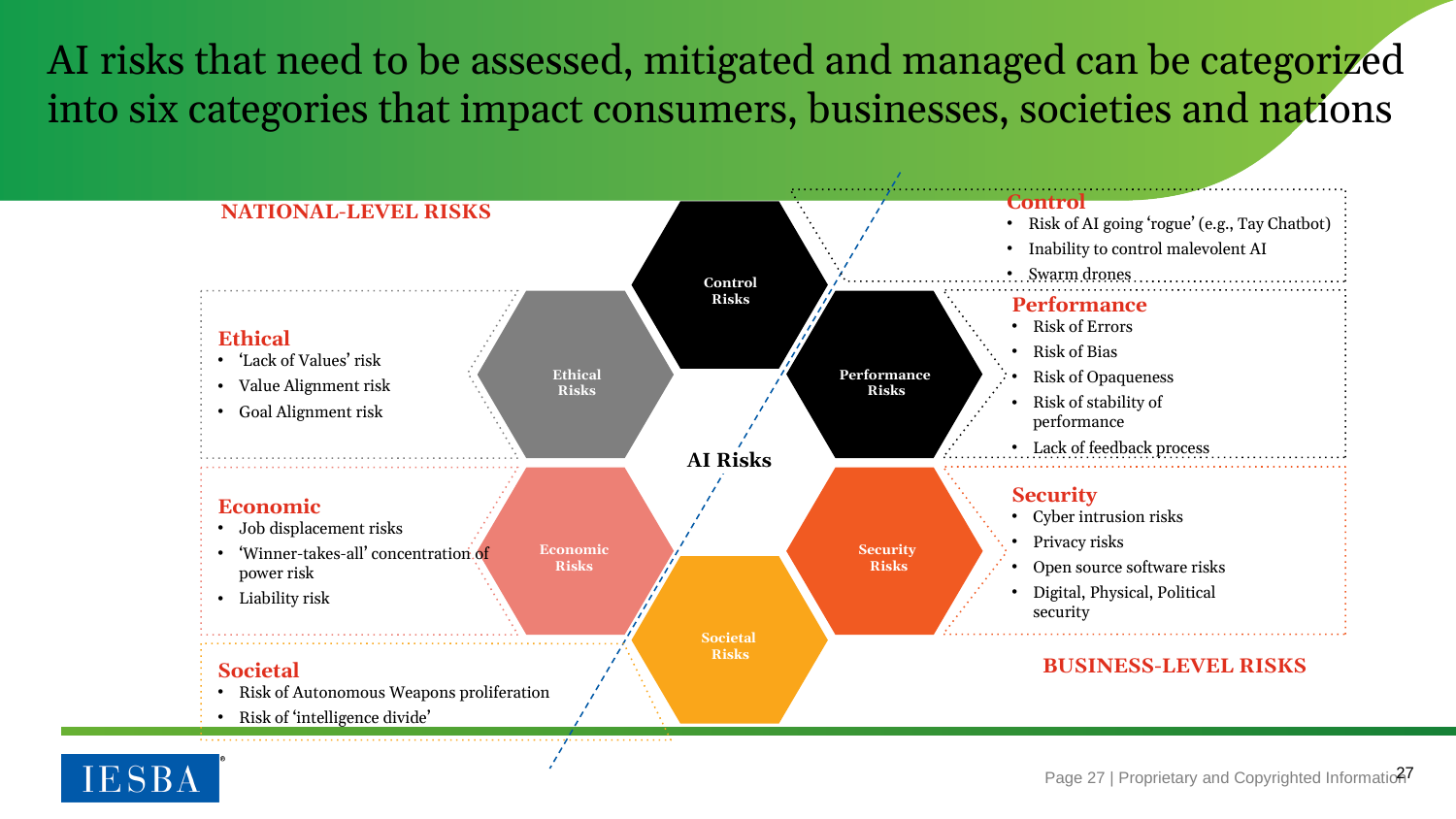

# AI risks that need to be assessed, mitigated and managed can be categorized into six categories that impact consumers, businesses, societies and nations

Control
Risk of AI going ‘rogue’ (e.g., Tay Chatbot)
Inability to control malevolent AI
Swarm drones

Control
Risks

Ethical
‘Lack of Values’ risk
Value Alignment risk
Goal Alignment risk

Performance
Risk of Errors
Risk of Bias
Risk of Opaqueness
Risk of stability of performance
Lack of feedback process
Ethical
Risks

Performance
Risks

AI Risks

Economic
Job displacement risks
‘Winner-takes-all’ concentration of power risk
Liability risk
Security
Cyber intrusion risks
Privacy risks
Open source software risks
Digital, Physical, Political security
Economic
Risks

Security
Risks

Societal
Risks

Societal
Risk of Autonomous Weapons proliferation
Risk of ‘intelligence divide’
NATIONAL-LEVEL RISKS
BUSINESS-LEVEL RISKS
27